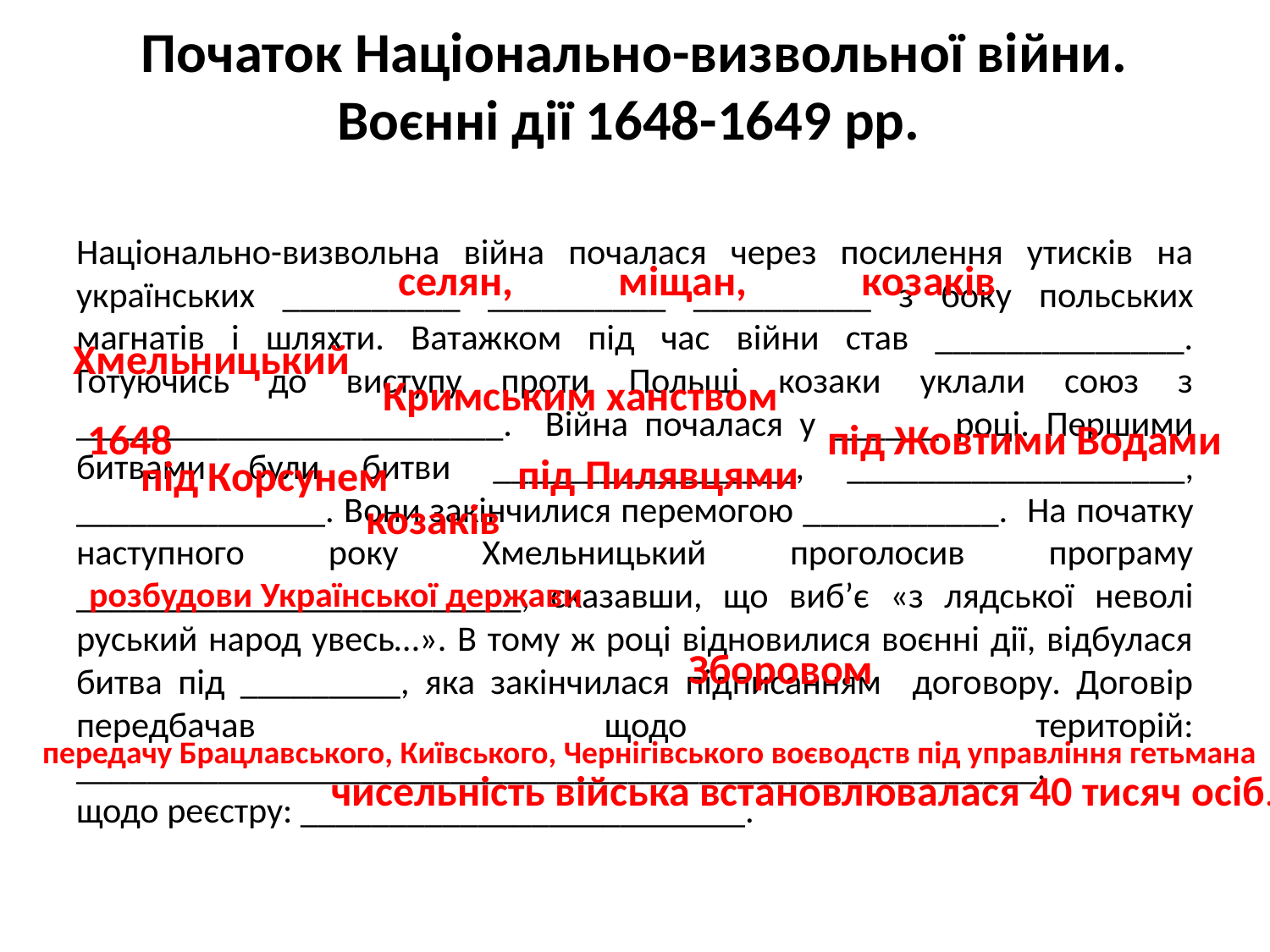

# Початок Національно-визвольної війни. Воєнні дії 1648-1649 рр.
Національно-визвольна війна почалася через посилення утисків на українських __________ __________ __________ з боку польських магнатів і шляхти. Ватажком під час війни став ______________. Готуючись до виступу проти Польщі козаки уклали союз з ________________________.  Війна почалася у ______ році. Першими битвами були битви _________________, ___________________, ______________. Вони закінчилися перемогою ___________.  На початку наступного року Хмельницький проголосив програму _________________________, сказавши, що виб’є «з лядської неволі руський народ увесь…». В тому ж році відновилися воєнні дії, відбулася битва під _________, яка закінчилася підписанням  договору. Договір передбачав щодо територій: ______________________________________________________,
щодо реєстру: _________________________.

селян,           міщан,            козаків
Хмельницький
Кримським ханством
1648
під Жовтими Водами
під Пилявцями
під Корсунем
козаків
розбудови Української держави
Зборовом
передачу Брацлавського, Київського, Чернігівського воєводств під управління гетьмана
чисельність війська встановлювалася 40 тисяч осіб.